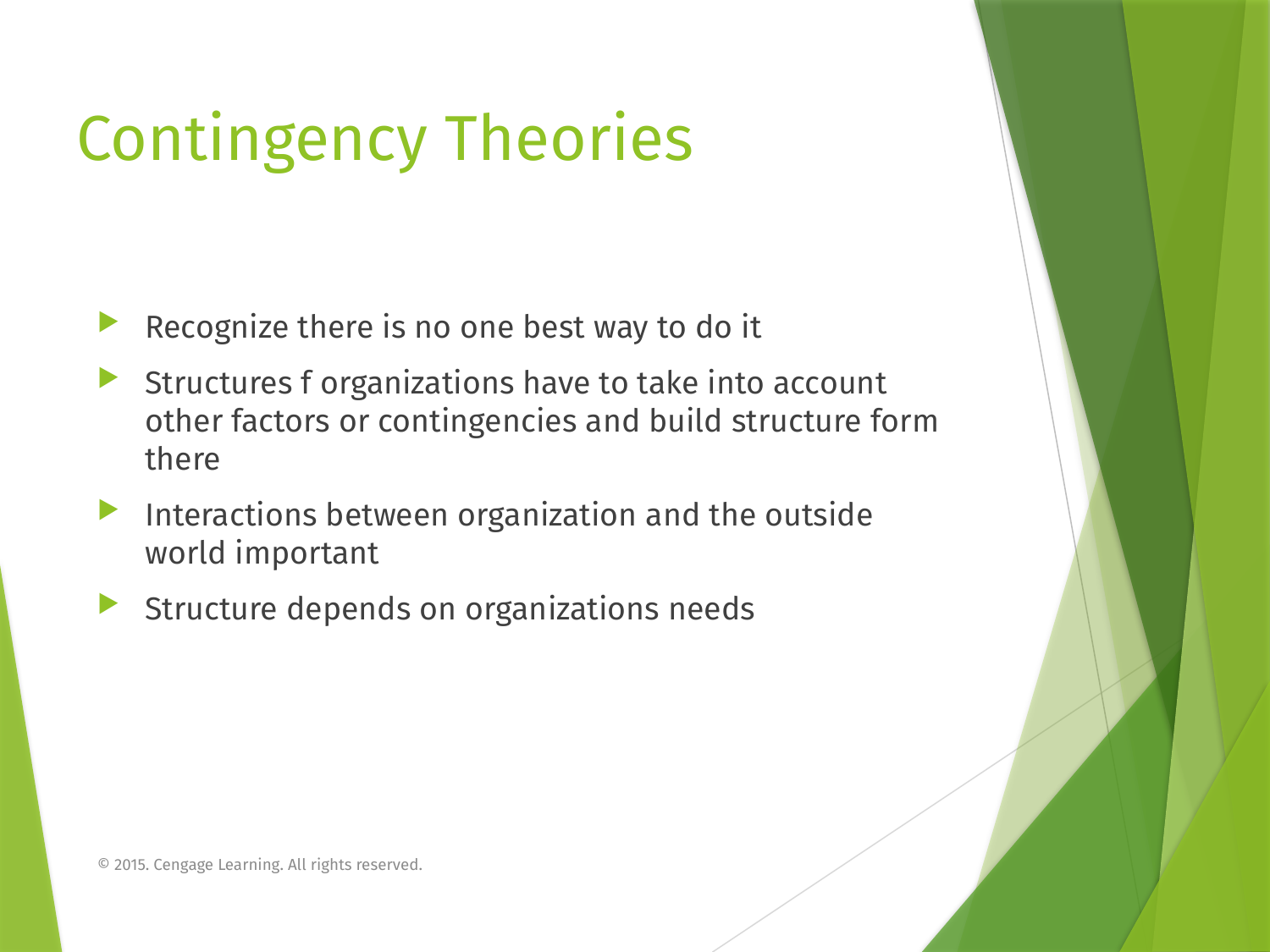

# Contingency Theories
Recognize there is no one best way to do it
Structures f organizations have to take into account other factors or contingencies and build structure form there
Interactions between organization and the outside world important
Structure depends on organizations needs

© 2015. Cengage Learning. All rights reserved.